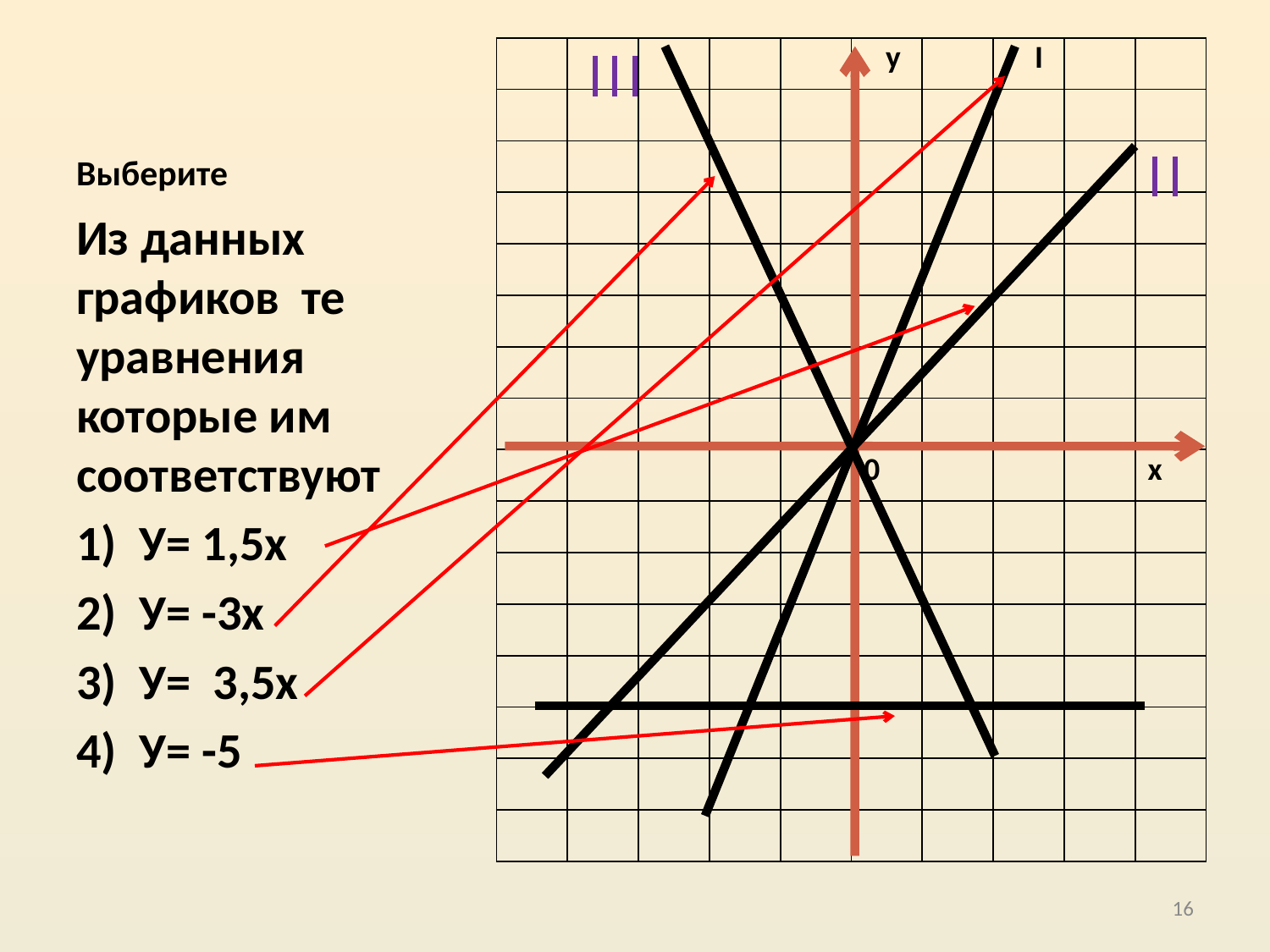

# Выберите
|  |  |  |  |  | у |  | I |  |  |
| --- | --- | --- | --- | --- | --- | --- | --- | --- | --- |
|  |  |  |  |  |  |  |  |  |  |
|  |  |  |  |  |  |  |  |  |  |
|  |  |  |  |  |  |  |  |  |  |
|  |  |  |  |  |  |  |  |  |  |
|  |  |  |  |  |  |  |  |  |  |
|  |  |  |  |  |  |  |  |  |  |
|  |  |  |  |  |  |  |  |  |  |
|  |  |  |  |  | 0 |  |  |  | х |
|  |  |  |  |  |  |  |  |  |  |
|  |  |  |  |  |  |  |  |  |  |
|  |  |  |  |  |  |  |  |  |  |
|  |  |  |  |  |  |  |  |  |  |
|  |  |  |  |  |  |  |  |  |  |
|  |  |  |  |  |  |  |  |  |  |
|  |  |  |  |  |  |  |  |  |  |
Из данных  графиков  те уравнения которые им соответствуют
1)  У= 1,5х
2)  У= -3х
3)  У=  3,5х
4)  У= -5

16